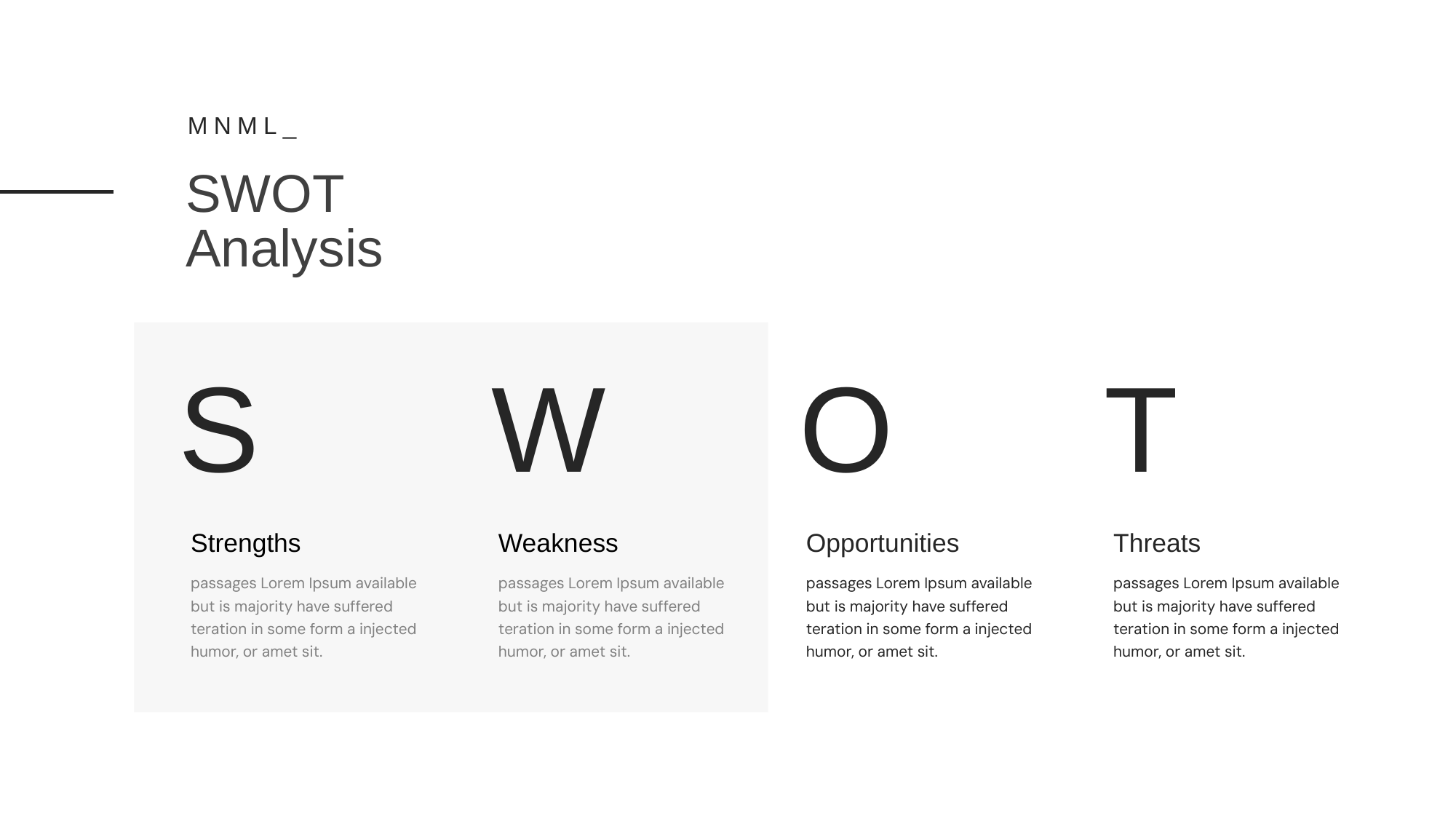

Mnml_
SWOT
Analysis

S
W
O
T
Strengths
Weakness
Opportunities
Threats
passages Lorem Ipsum available
but is majority have suffered teration in some form a injected humor, or amet sit.
passages Lorem Ipsum available
but is majority have suffered teration in some form a injected humor, or amet sit.
passages Lorem Ipsum available
but is majority have suffered teration in some form a injected humor, or amet sit.
passages Lorem Ipsum available
but is majority have suffered teration in some form a injected humor, or amet sit.